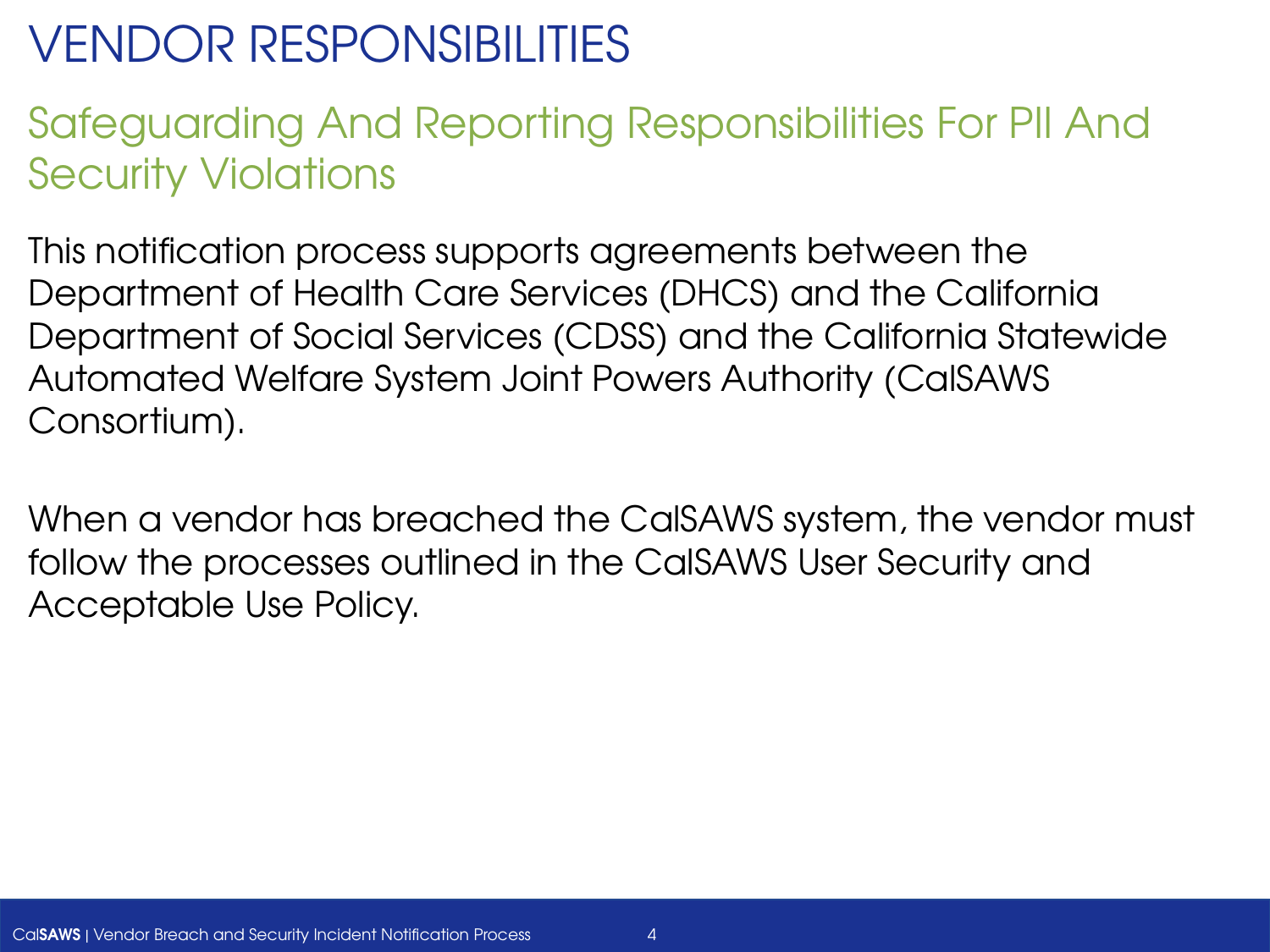

# VENDOR RESPONSIBILITIES
Safeguarding And Reporting Responsibilities For PII And Security Violations
This notification process supports agreements between the Department of Health Care Services (DHCS) and the California Department of Social Services (CDSS) and the California Statewide Automated Welfare System Joint Powers Authority (CalSAWS Consortium).

When a vendor has breached the CalSAWS system, the vendor must follow the processes outlined in the CalSAWS User Security and Acceptable Use Policy.